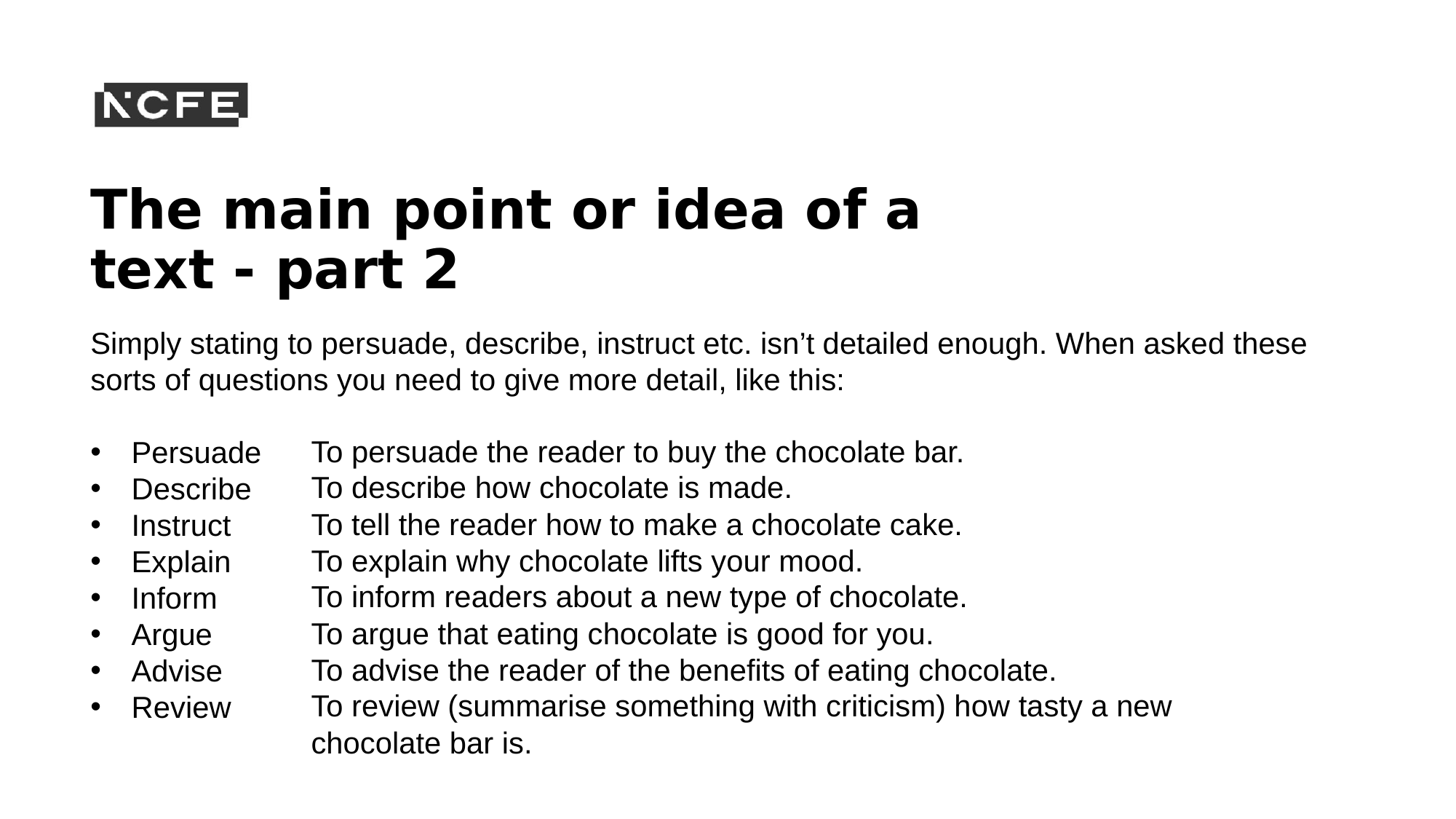

# The main point or idea of a text - part 2
Simply stating to persuade, describe, instruct etc. isn’t detailed enough. When asked these sorts of questions you need to give more detail, like this:
Persuade
Describe
Instruct
Explain
Inform
Argue
Advise
Review

To persuade the reader to buy the chocolate bar.
To describe how chocolate is made.
To tell the reader how to make a chocolate cake.
To explain why chocolate lifts your mood.
To inform readers about a new type of chocolate.
To argue that eating chocolate is good for you.
To advise the reader of the benefits of eating chocolate.
To review (summarise something with criticism) how tasty a new chocolate bar is.